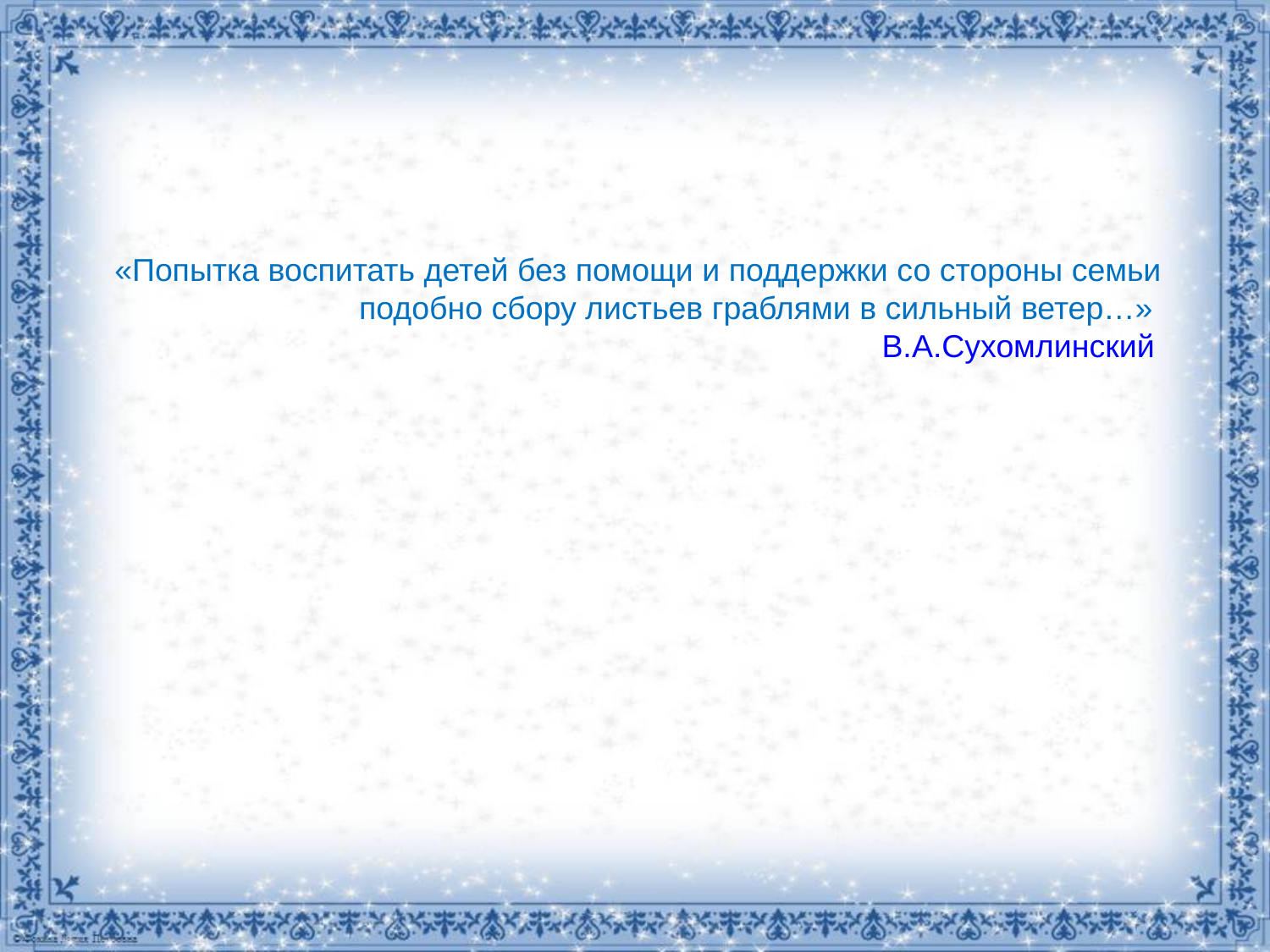

«Попытка воспитать детей без помощи и поддержки со стороны семьи подобно сбору листьев граблями в сильный ветер…»
В.А.Сухомлинский